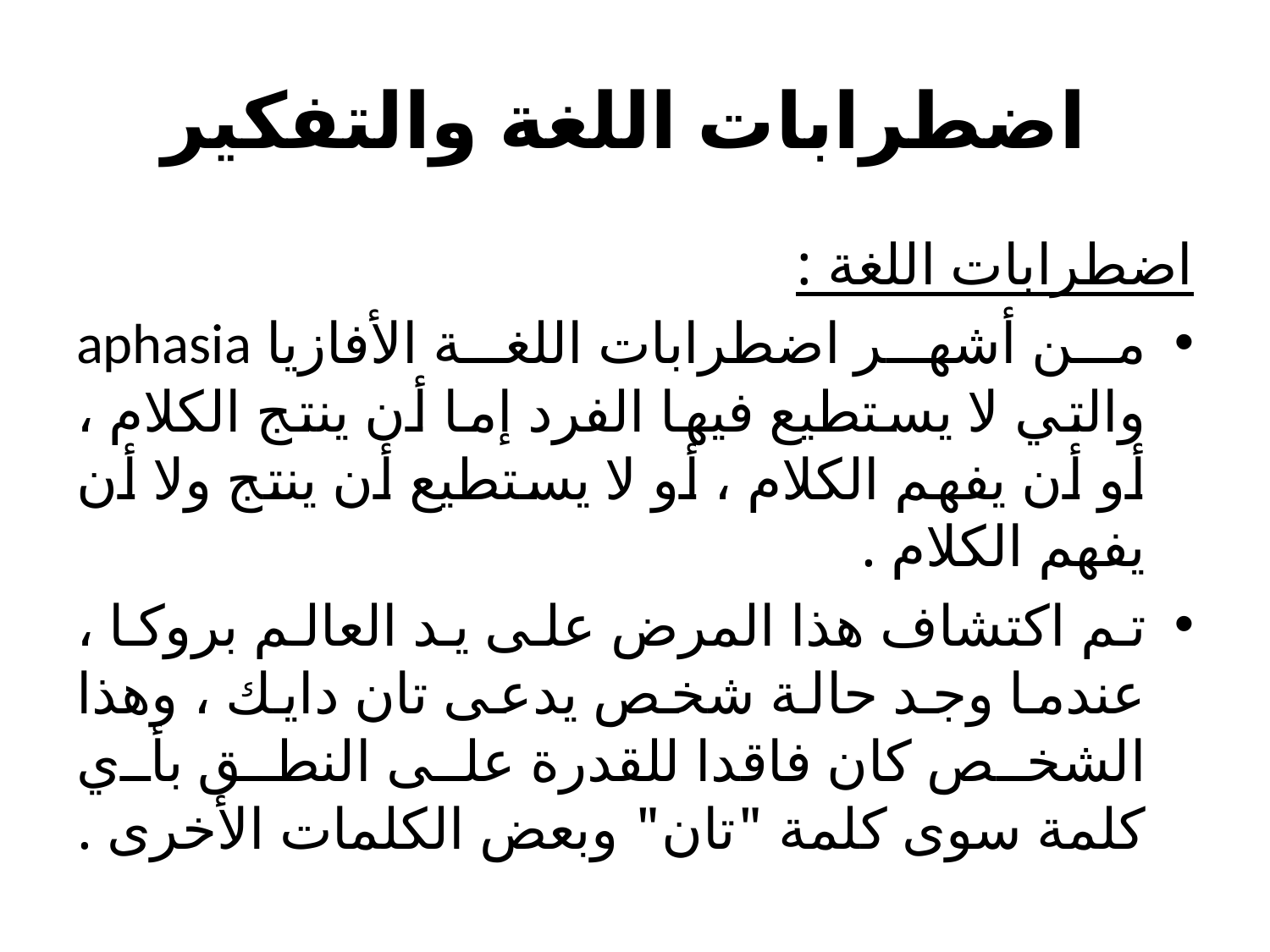

# اضطرابات اللغة والتفكير
اضطرابات اللغة :
من أشهر اضطرابات اللغة الأفازيا aphasia والتي لا يستطيع فيها الفرد إما أن ينتج الكلام ، أو أن يفهم الكلام ، أو لا يستطيع أن ينتج ولا أن يفهم الكلام .
تم اكتشاف هذا المرض على يد العالم بروكا ، عندما وجد حالة شخص يدعى تان دايك ، وهذا الشخص كان فاقدا للقدرة على النطق بأي كلمة سوى كلمة "تان" وبعض الكلمات الأخرى .